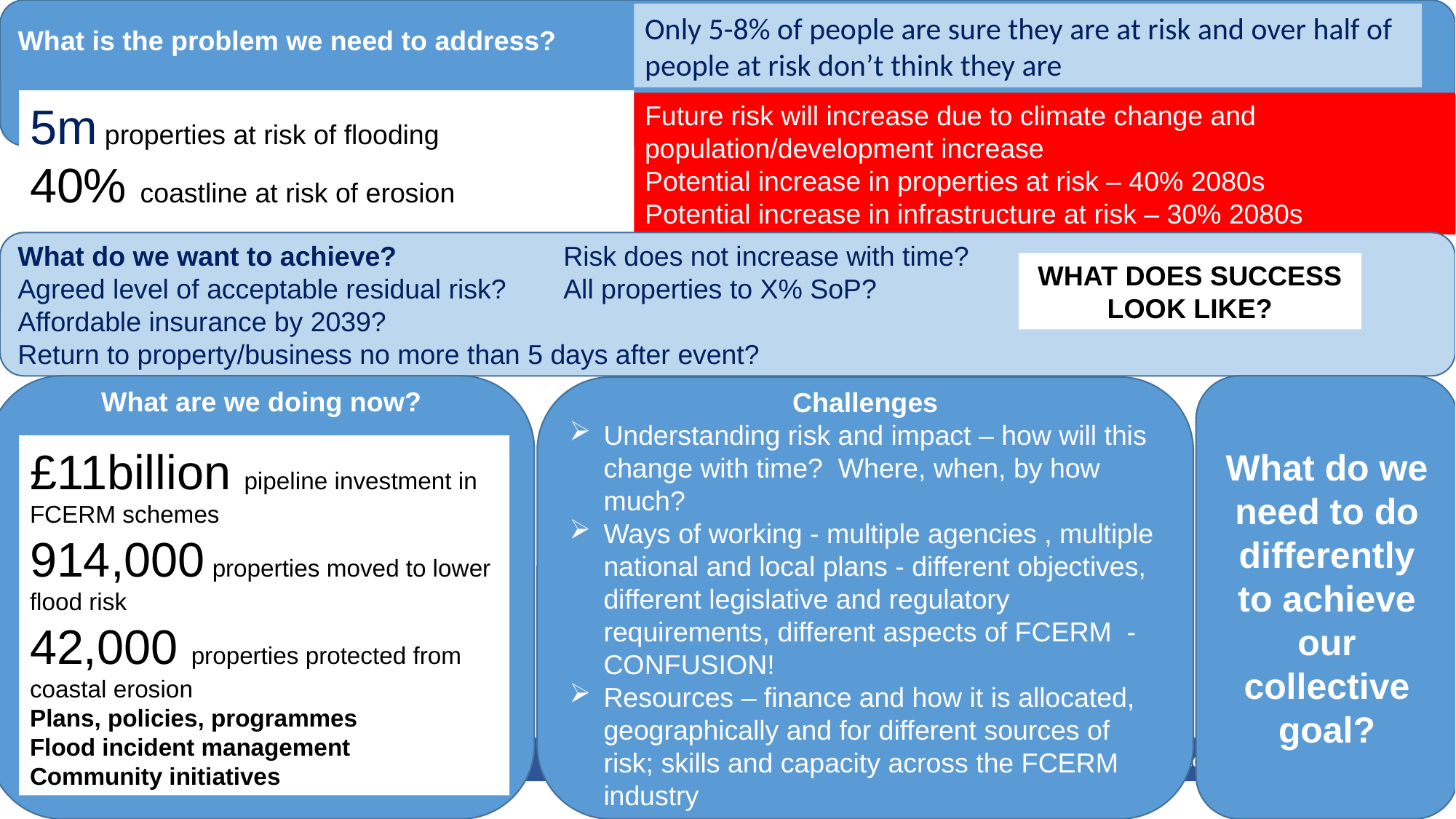

What is the problem we need to address?

Only 5-8% of people are sure they are at risk and over half of people at risk don’t think they are
5m properties at risk of flooding
40% coastline at risk of erosion
Future risk will increase due to climate change and population/development increase
Potential increase in properties at risk – 40% 2080s
Potential increase in infrastructure at risk – 30% 2080s
What do we want to achieve?		Risk does not increase with time?
Agreed level of acceptable residual risk?	All properties to X% SoP?
Affordable insurance by 2039?
Return to property/business no more than 5 days after event?
WHAT DOES SUCCESS LOOK LIKE?
What are we doing now?

What do we need to do differently to achieve our collective goal?
Challenges
Understanding risk and impact – how will this change with time?  Where, when, by how much?
Ways of working - multiple agencies , multiple national and local plans - different objectives,  different legislative and regulatory requirements, different aspects of FCERM  - CONFUSION!
Resources – finance and how it is allocated, geographically and for different sources of risk; skills and capacity across the FCERM industry
£11billion pipeline investment in FCERM schemes
914,000 properties moved to lower flood risk
42,000 properties protected from coastal erosion
Plans, policies, programmes
Flood incident management
Community initiatives
                                                                                                        Working together to manage flooding and coastal change